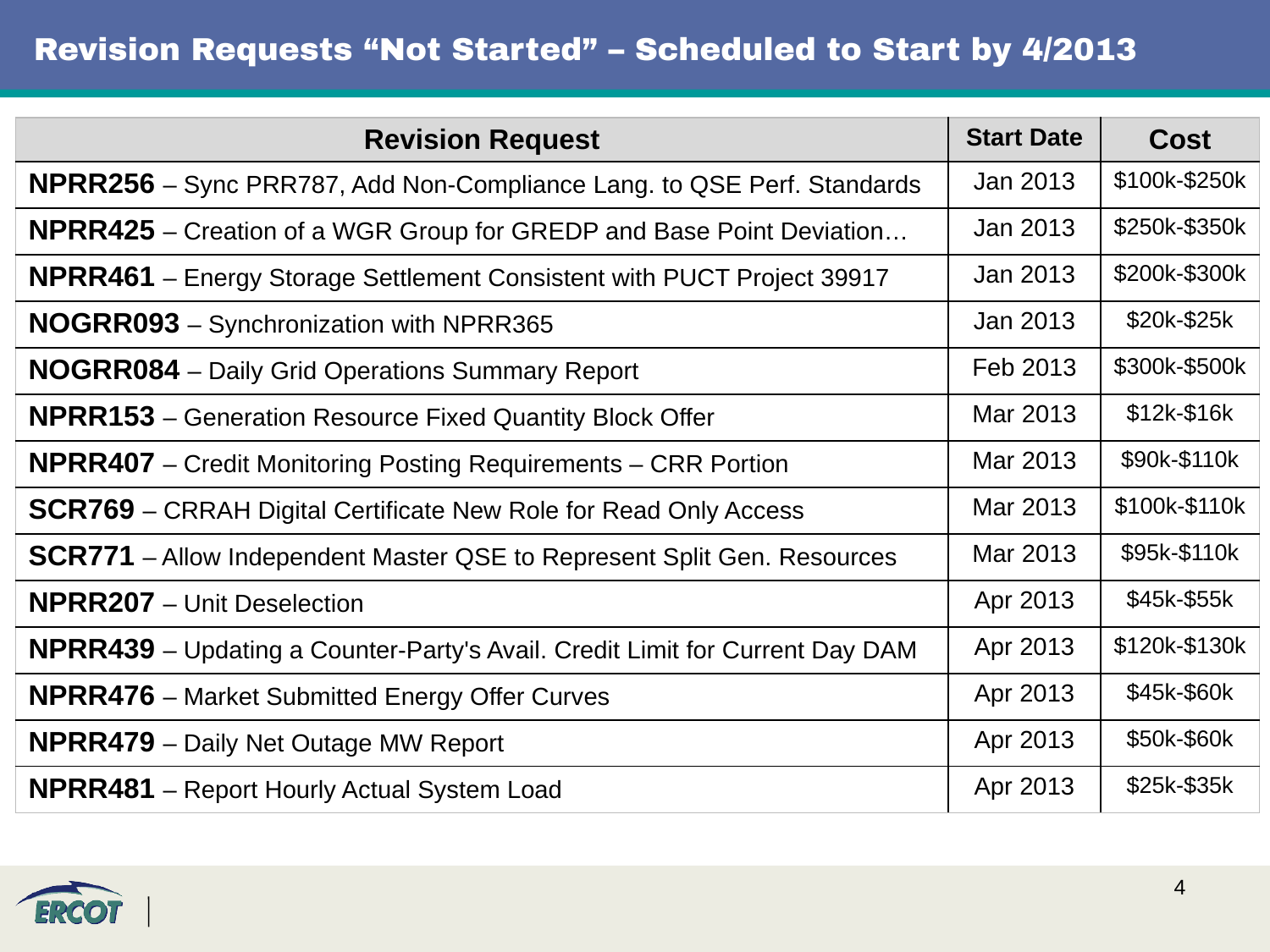

# Revision Requests “Not Started” – Scheduled to Start by 4/2013
| Revision Request | Start Date | Cost |
| --- | --- | --- |
| NPRR256 – Sync PRR787, Add Non-Compliance Lang. to QSE Perf. Standards | Jan 2013 | $100k-$250k |
| NPRR425 – Creation of a WGR Group for GREDP and Base Point Deviation… | Jan 2013 | $250k-$350k |
| NPRR461 – Energy Storage Settlement Consistent with PUCT Project 39917 | Jan 2013 | $200k-$300k |
| NOGRR093 – Synchronization with NPRR365 | Jan 2013 | $20k-$25k |
| NOGRR084 – Daily Grid Operations Summary Report | Feb 2013 | $300k-$500k |
| NPRR153 – Generation Resource Fixed Quantity Block Offer | Mar 2013 | $12k-$16k |
| NPRR407 – Credit Monitoring Posting Requirements – CRR Portion | Mar 2013 | $90k-$110k |
| SCR769 – CRRAH Digital Certificate New Role for Read Only Access | Mar 2013 | $100k-$110k |
| SCR771 – Allow Independent Master QSE to Represent Split Gen. Resources | Mar 2013 | $95k-$110k |
| NPRR207 – Unit Deselection | Apr 2013 | $45k-$55k |
| NPRR439 – Updating a Counter-Party's Avail. Credit Limit for Current Day DAM | Apr 2013 | $120k-$130k |
| NPRR476 – Market Submitted Energy Offer Curves | Apr 2013 | $45k-$60k |
| NPRR479 – Daily Net Outage MW Report | Apr 2013 | $50k-$60k |
| NPRR481 – Report Hourly Actual System Load | Apr 2013 | $25k-$35k |